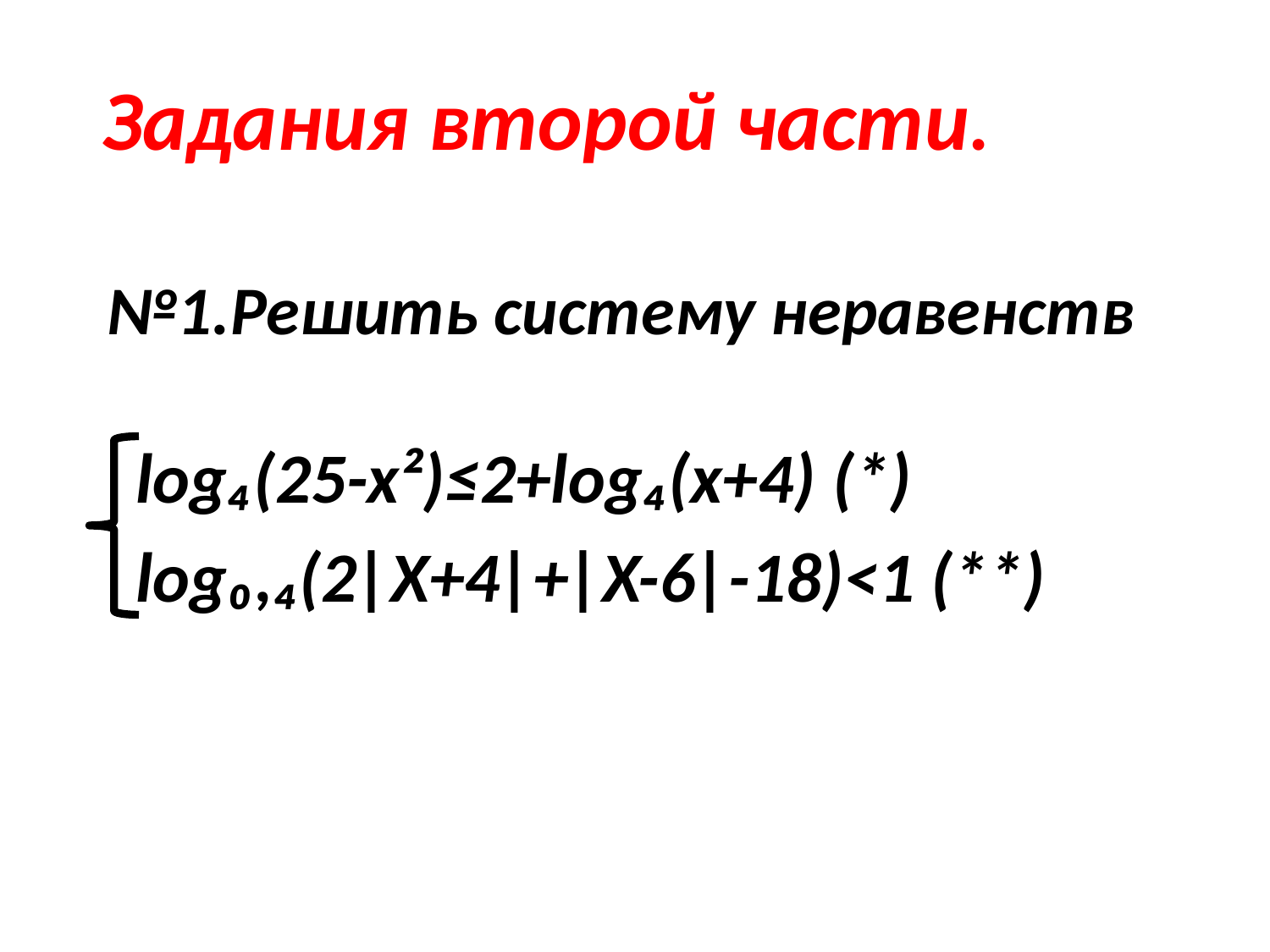

Задания второй части.
# №1.Решить систему неравенств
    log₄(25-x²)≤2+log₄(x+4) (*)
    log₀,₄(2|X+4|+|X-6|-18)<1 (**)